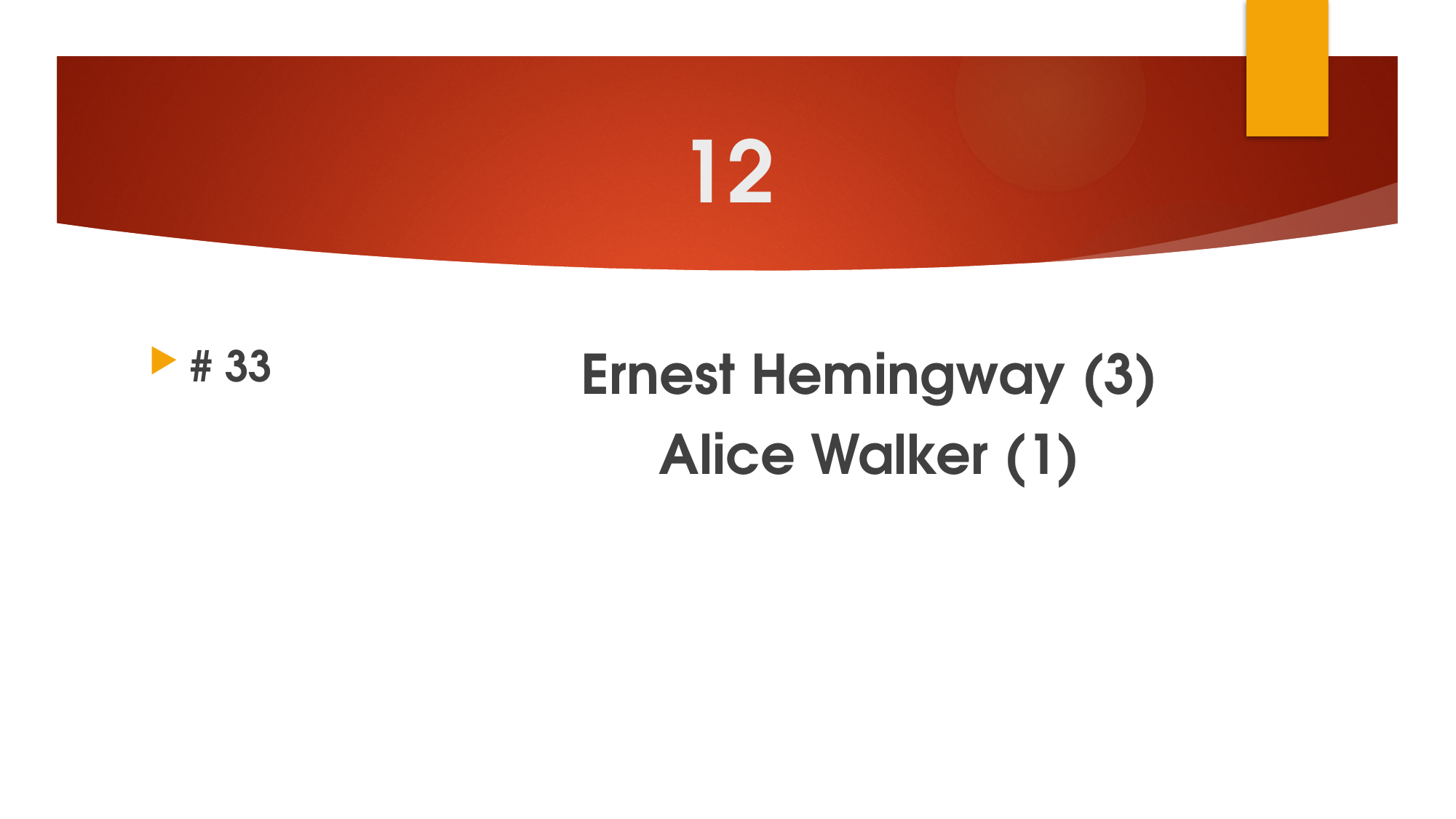

# 12
# 33
Ernest Hemingway (3)
Alice Walker (1)